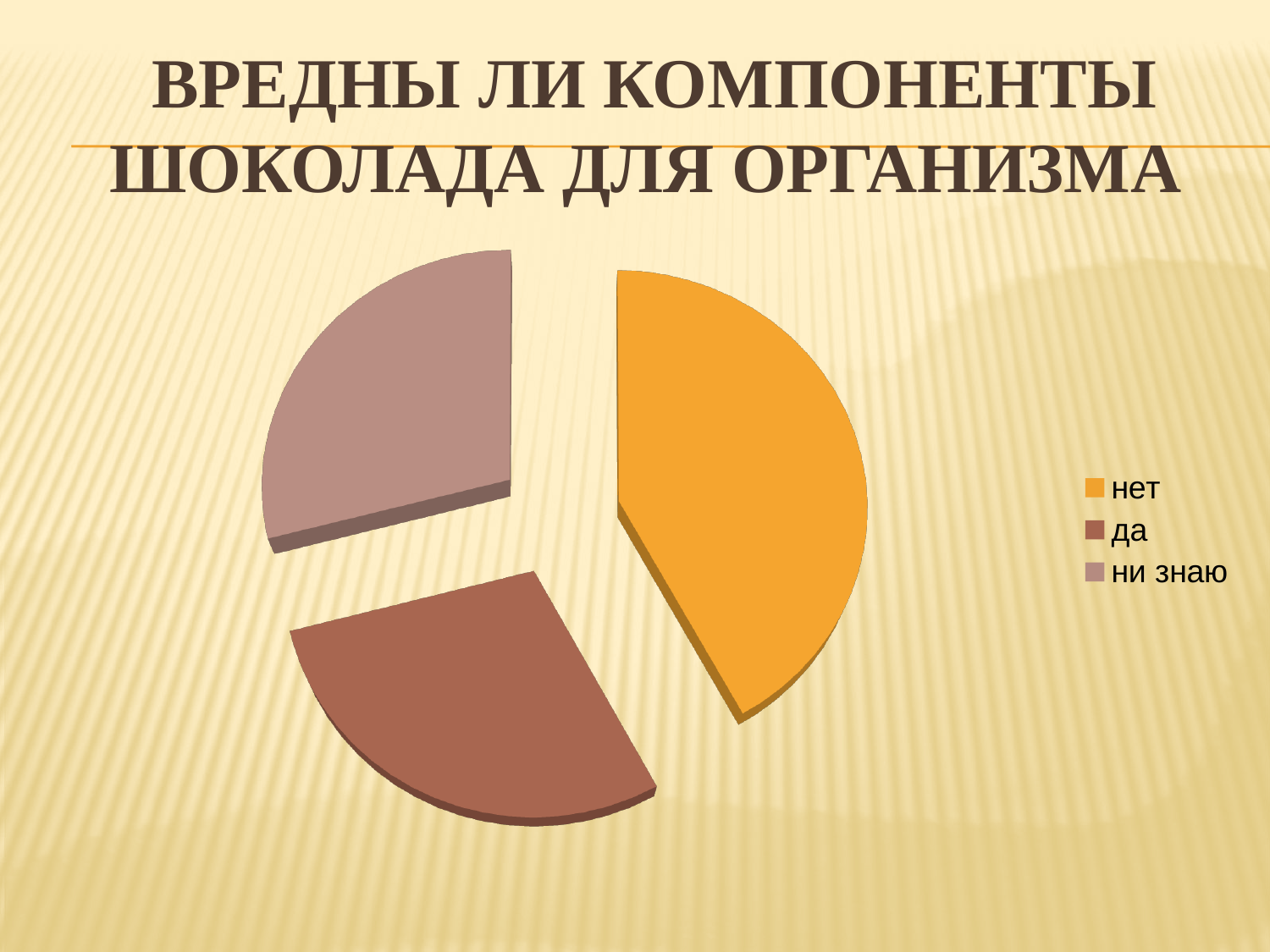

# вредны ли компоненты шоколада для организма

[unsupported chart]